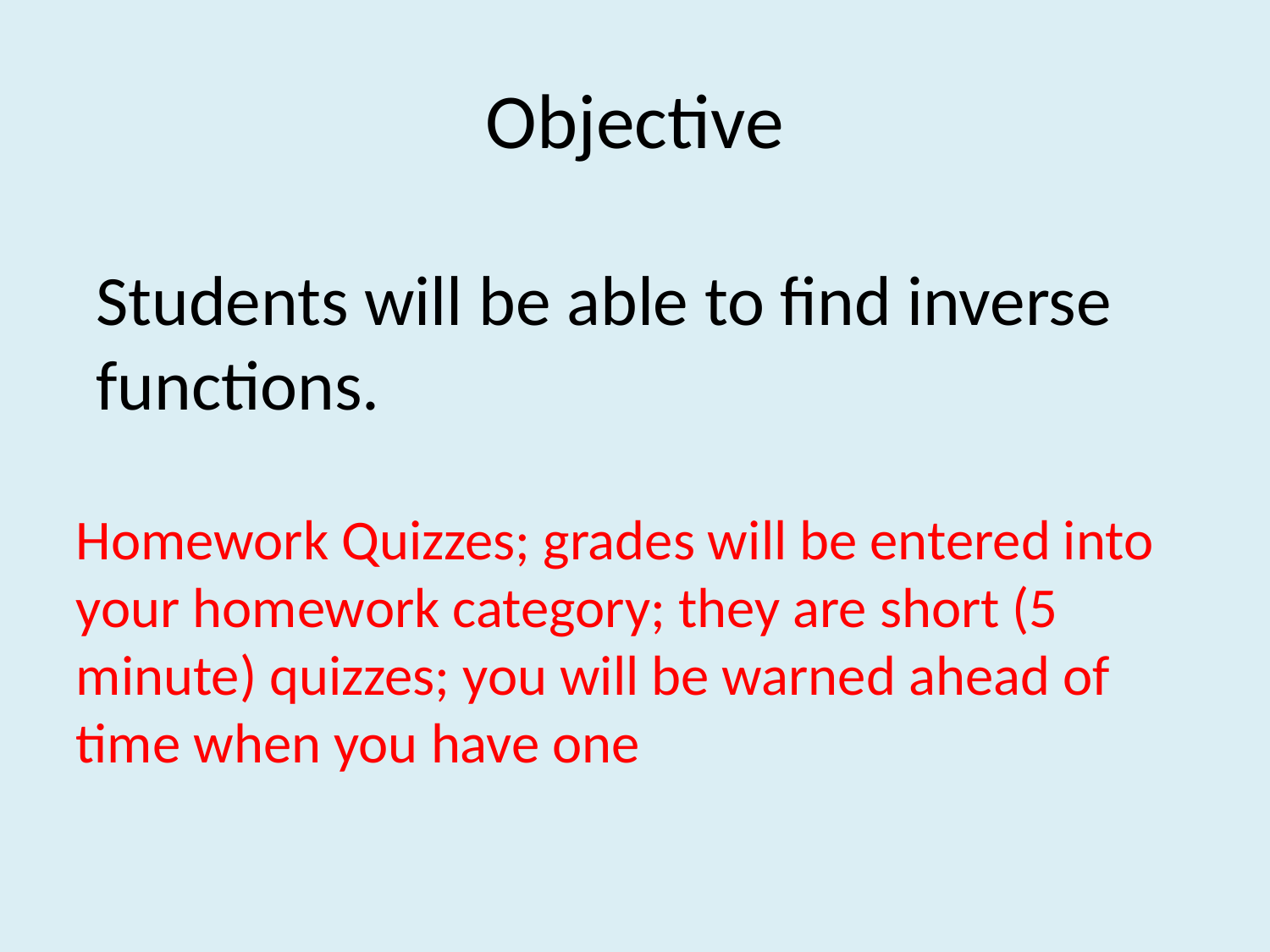

# Objective
Students will be able to find inverse functions.
Homework Quizzes; grades will be entered into your homework category; they are short (5 minute) quizzes; you will be warned ahead of time when you have one